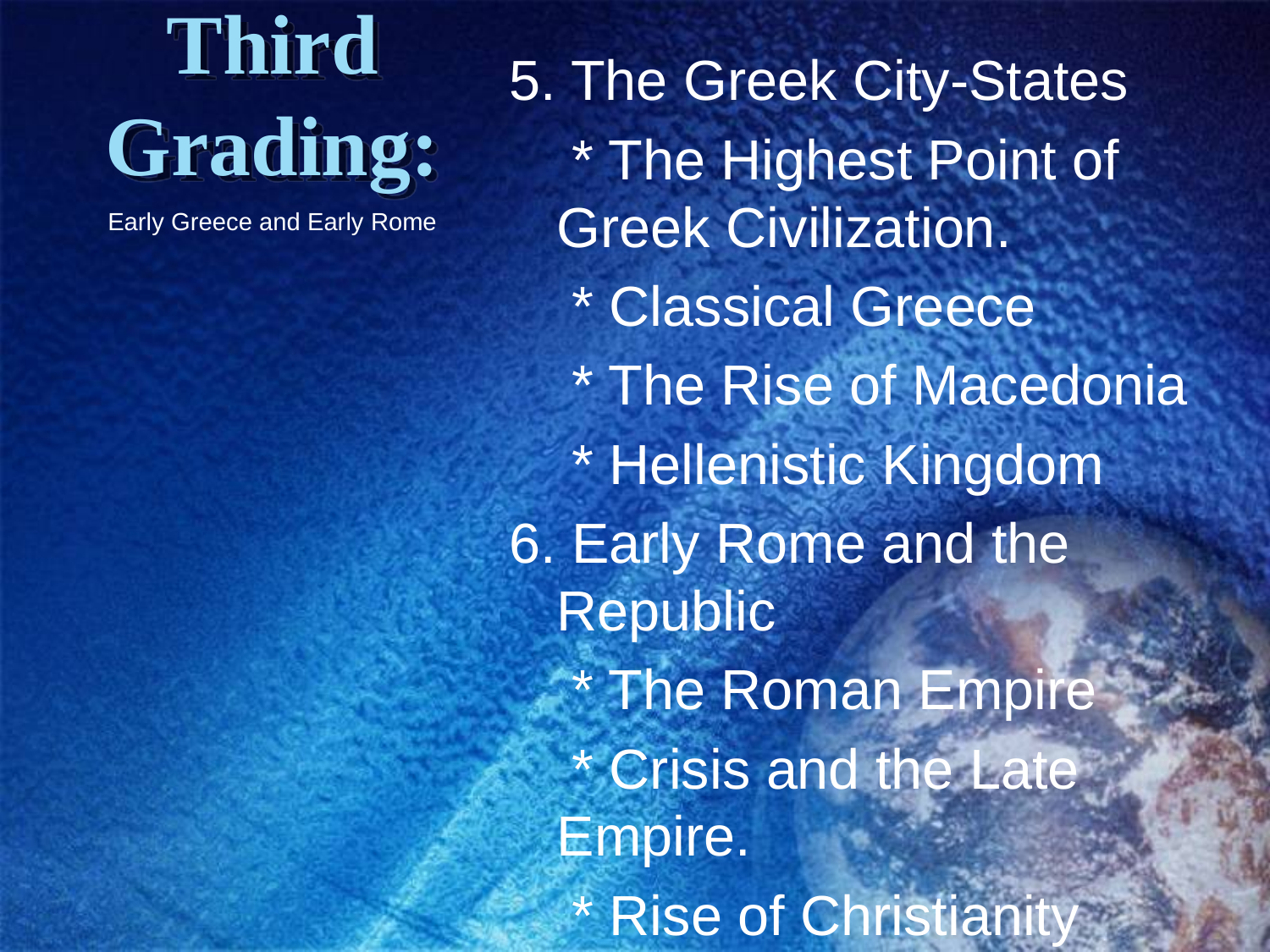

# Third Grading:
5. The Greek City-States
    * The Highest Point of Greek Civilization.
    * Classical Greece
    * The Rise of Macedonia
    * Hellenistic Kingdom
6. Early Rome and the Republic
    * The Roman Empire
    * Crisis and the Late Empire.
    * Rise of Christianity
Early Greece and Early Rome